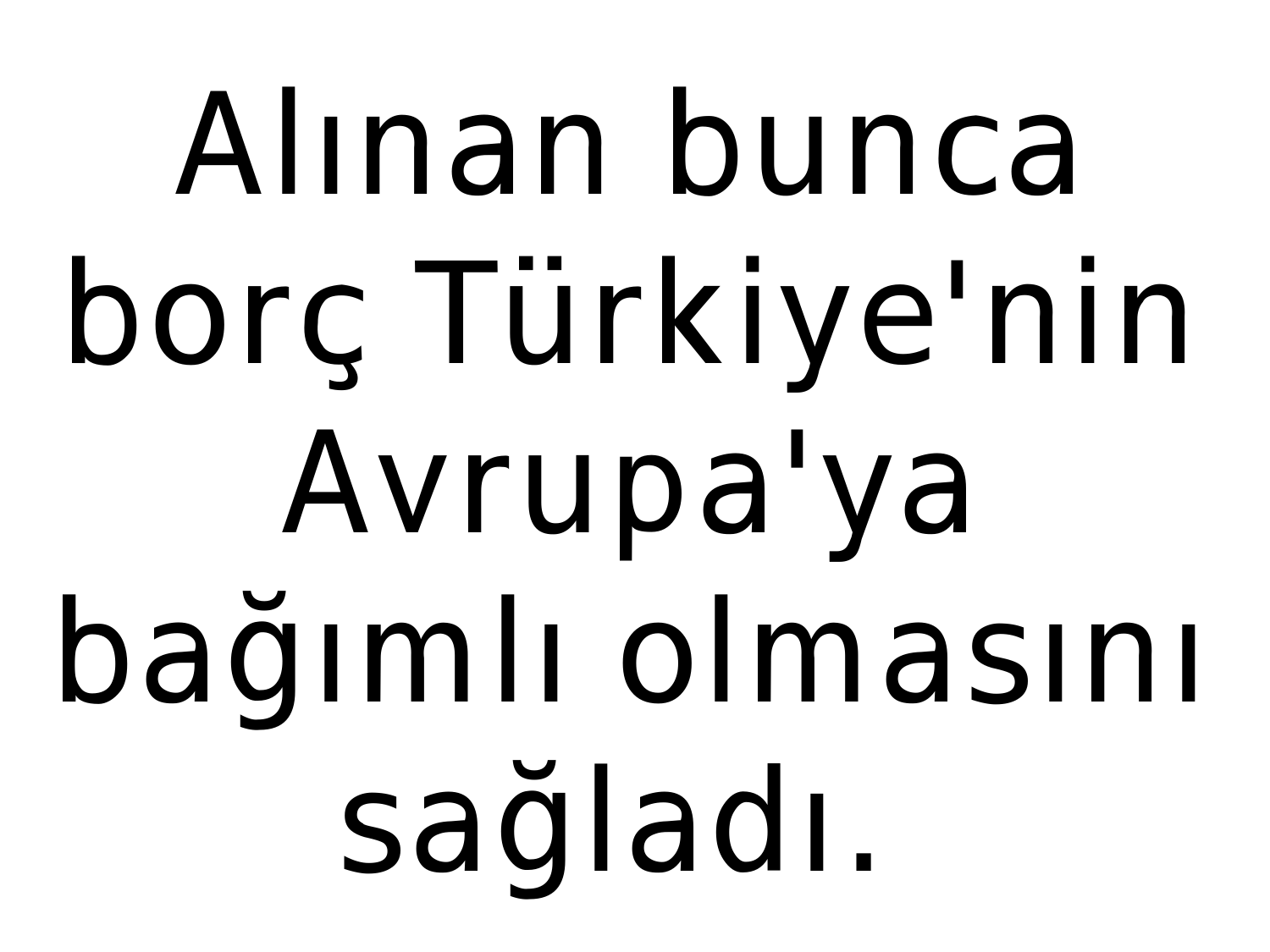

# Alınan bunca borç Türkiye'nin Avrupa'ya bağımlı olmasını sağladı.